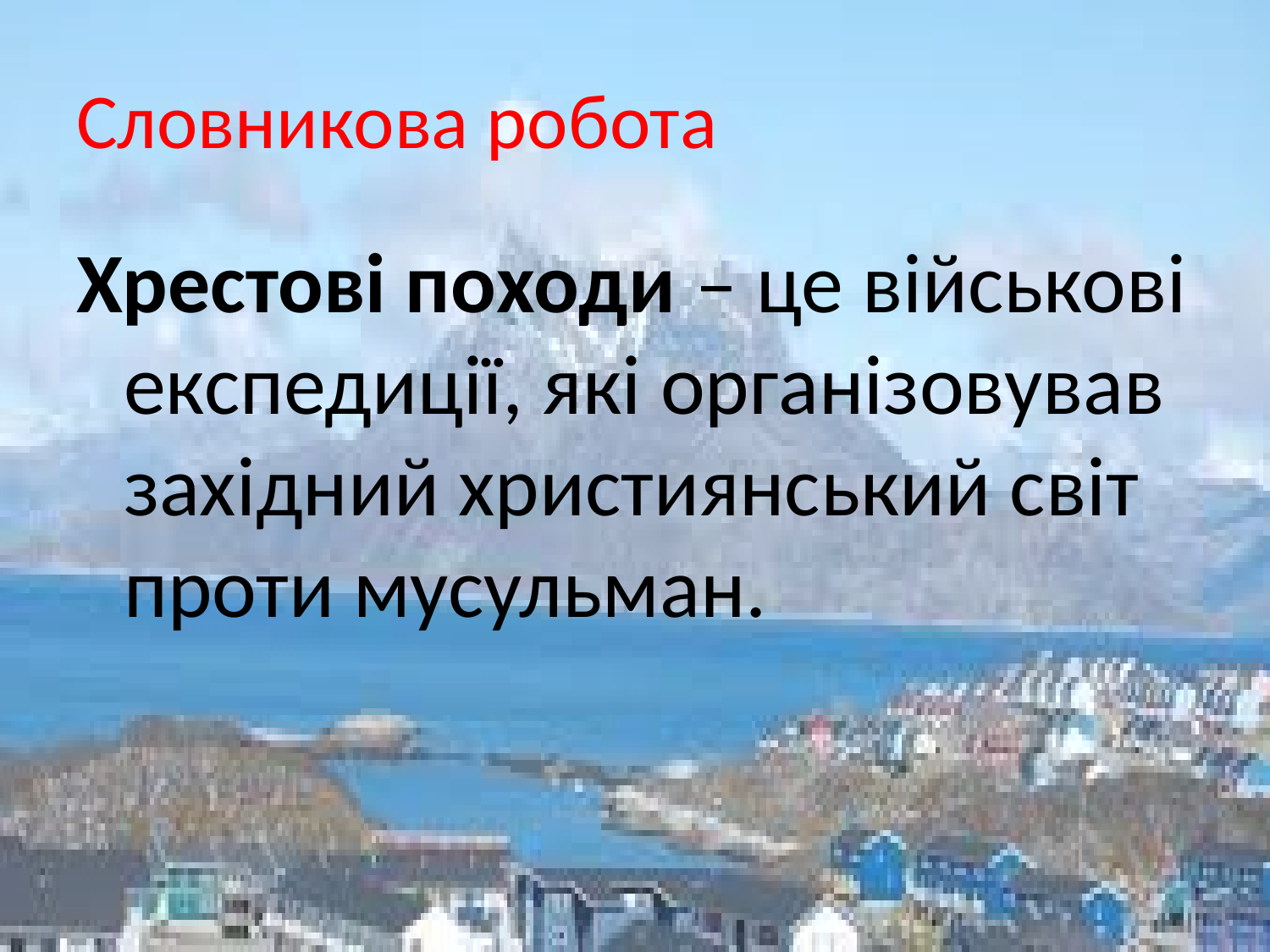

# Словникова робота
Хрестові походи – це військові експедиції, які організовував західний християнський світ проти мусульман.